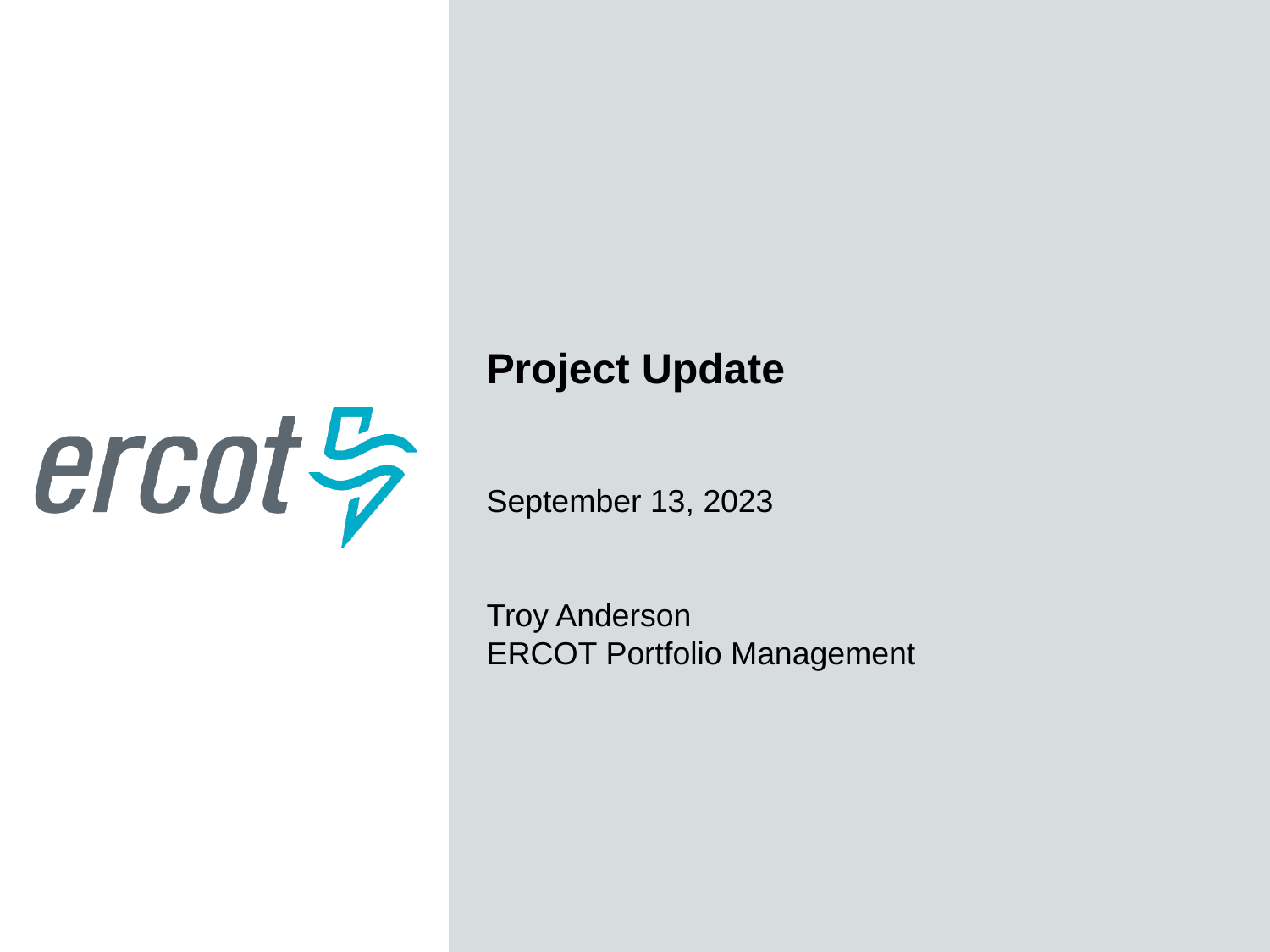

Project Update

September 13, 2023

Troy Anderson
ERCOT Portfolio Management